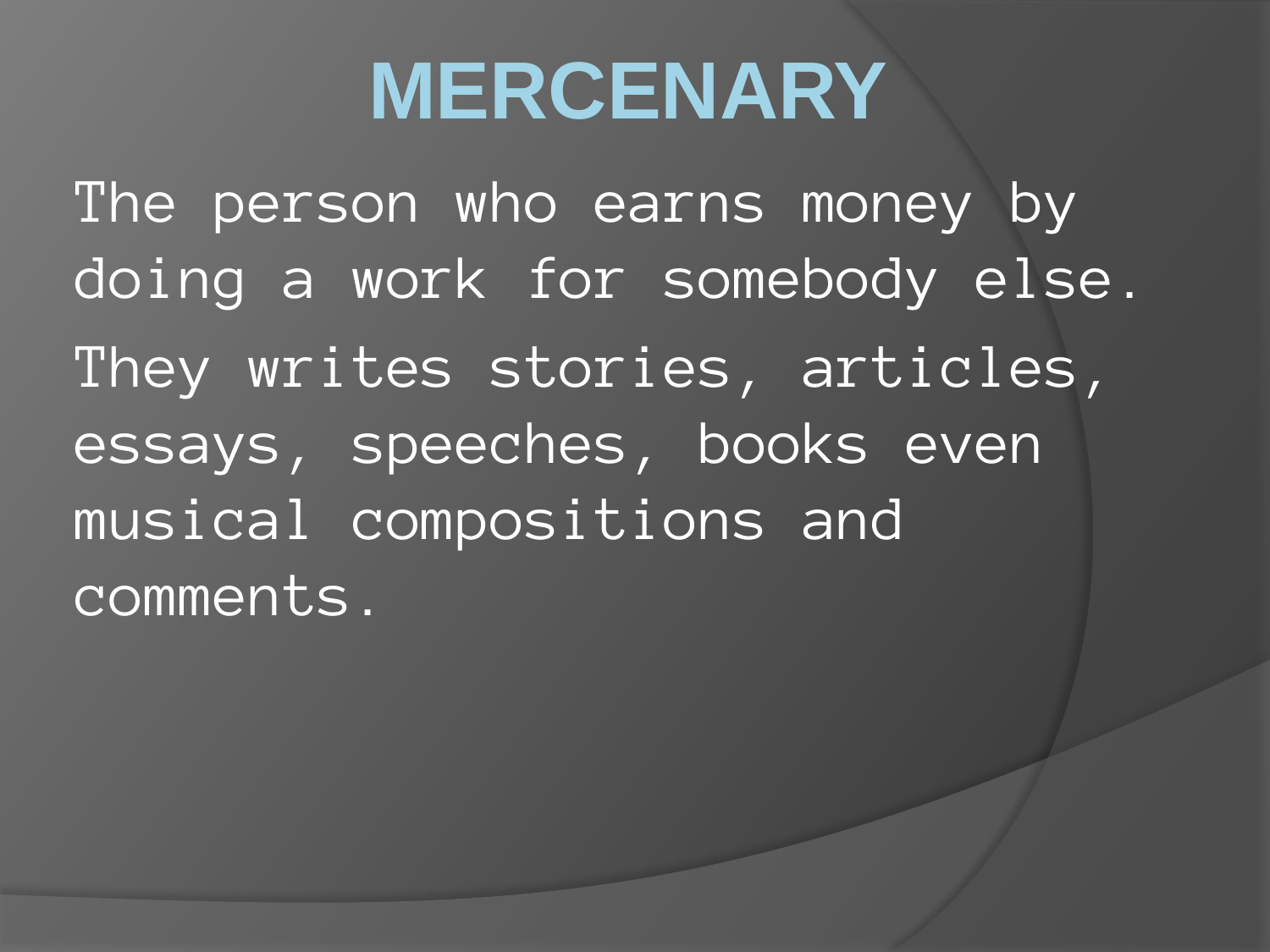

# Mercenary
The person who earns money by doing a work for somebody else.
They writes stories, articles, essays, speeches, books even musical compositions and comments.